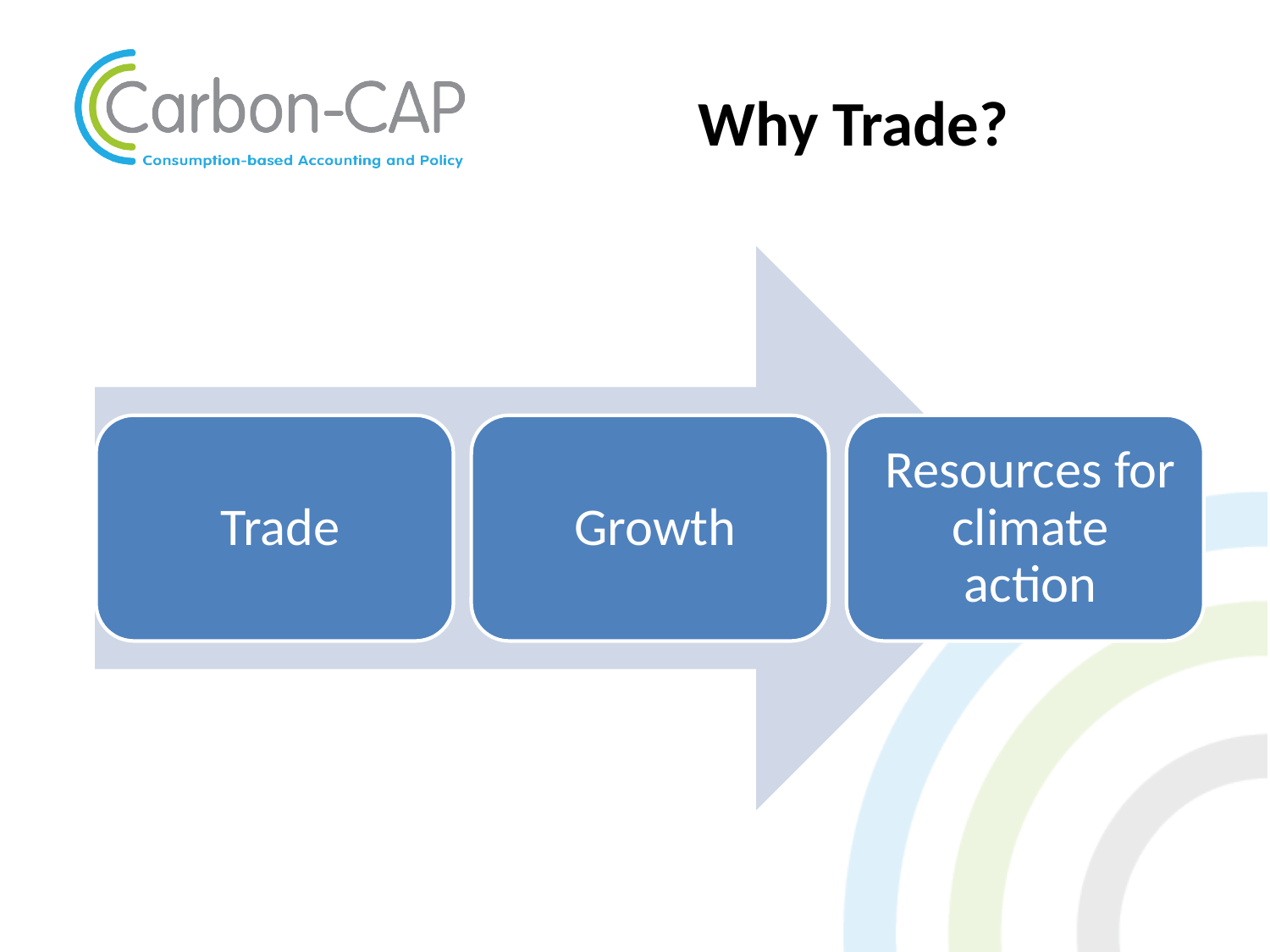

Why Trade?
Trade
Growth
Resources for climate action